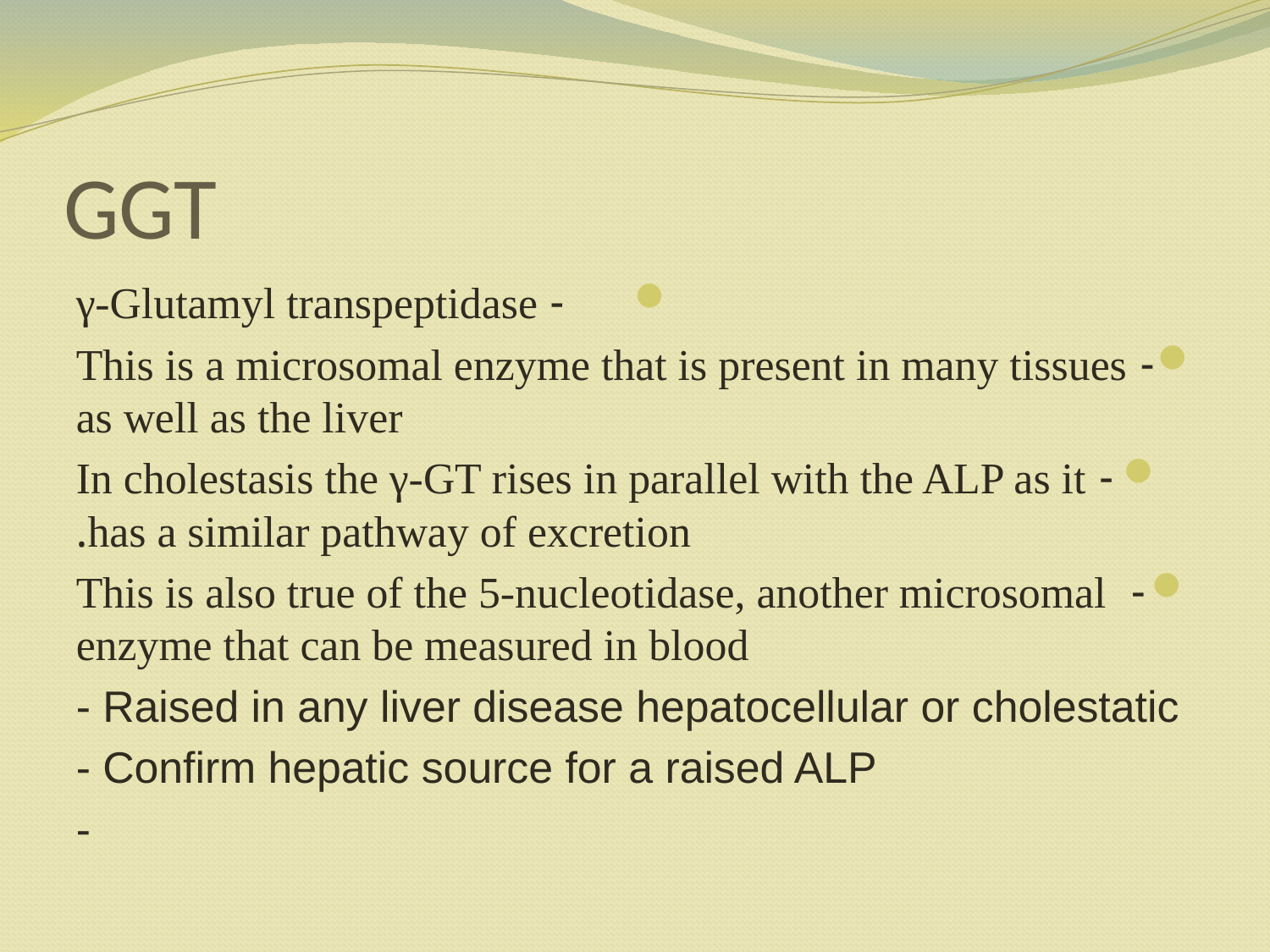

# GGT
- γ-Glutamyl transpeptidase
- This is a microsomal enzyme that is present in many tissues as well as the liver
- In cholestasis the γ-GT rises in parallel with the ALP as it has a similar pathway of excretion.
-  This is also true of the 5-nucleotidase, another microsomal enzyme that can be measured in blood
- Raised in any liver disease hepatocellular or cholestatic
- Confirm hepatic source for a raised ALP
-